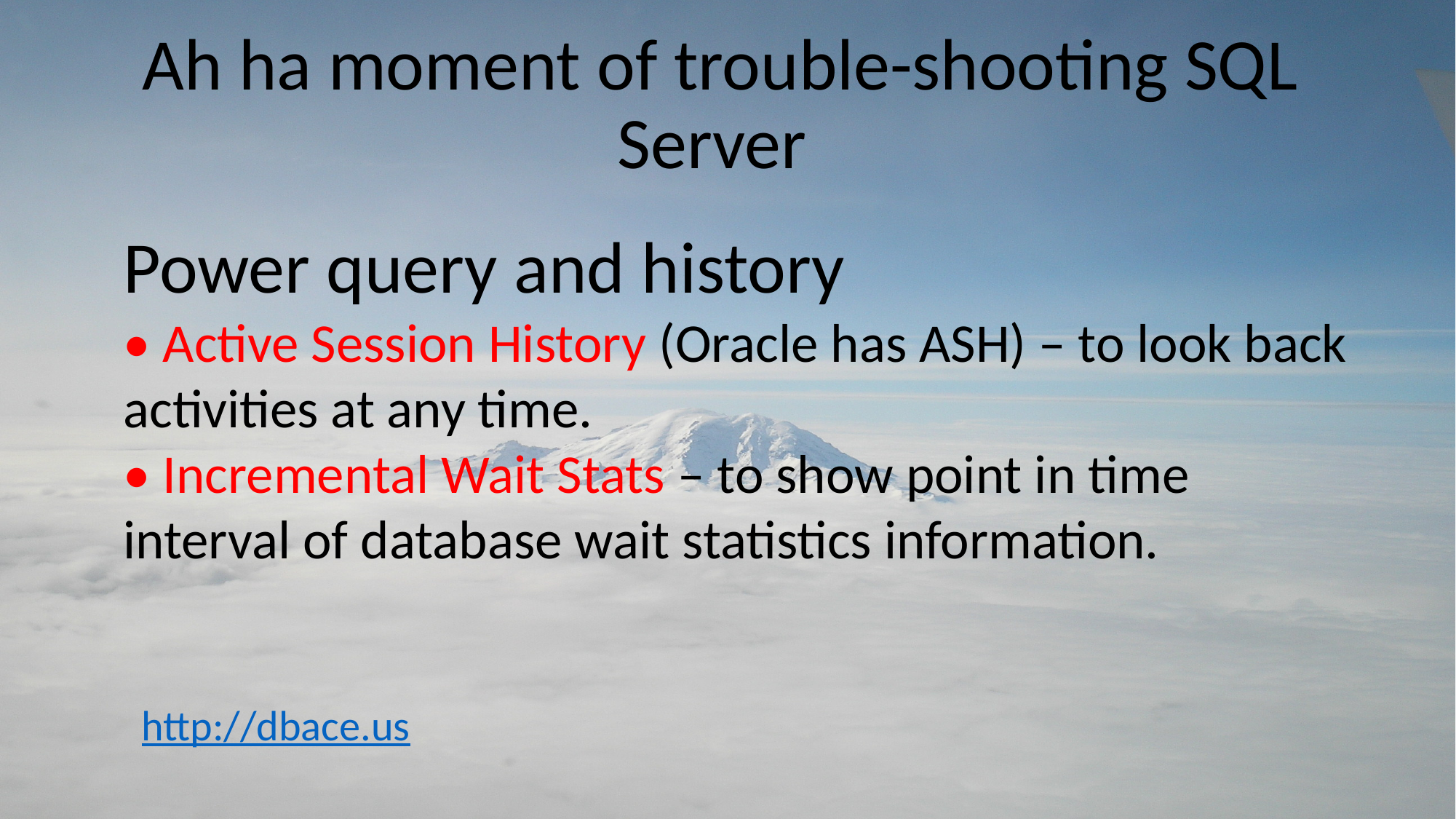

# Ah ha moment of trouble-shooting SQL Server
Power query and history
• Active Session History (Oracle has ASH) – to look back activities at any time.
• Incremental Wait Stats – to show point in time interval of database wait statistics information.
http://dbace.us